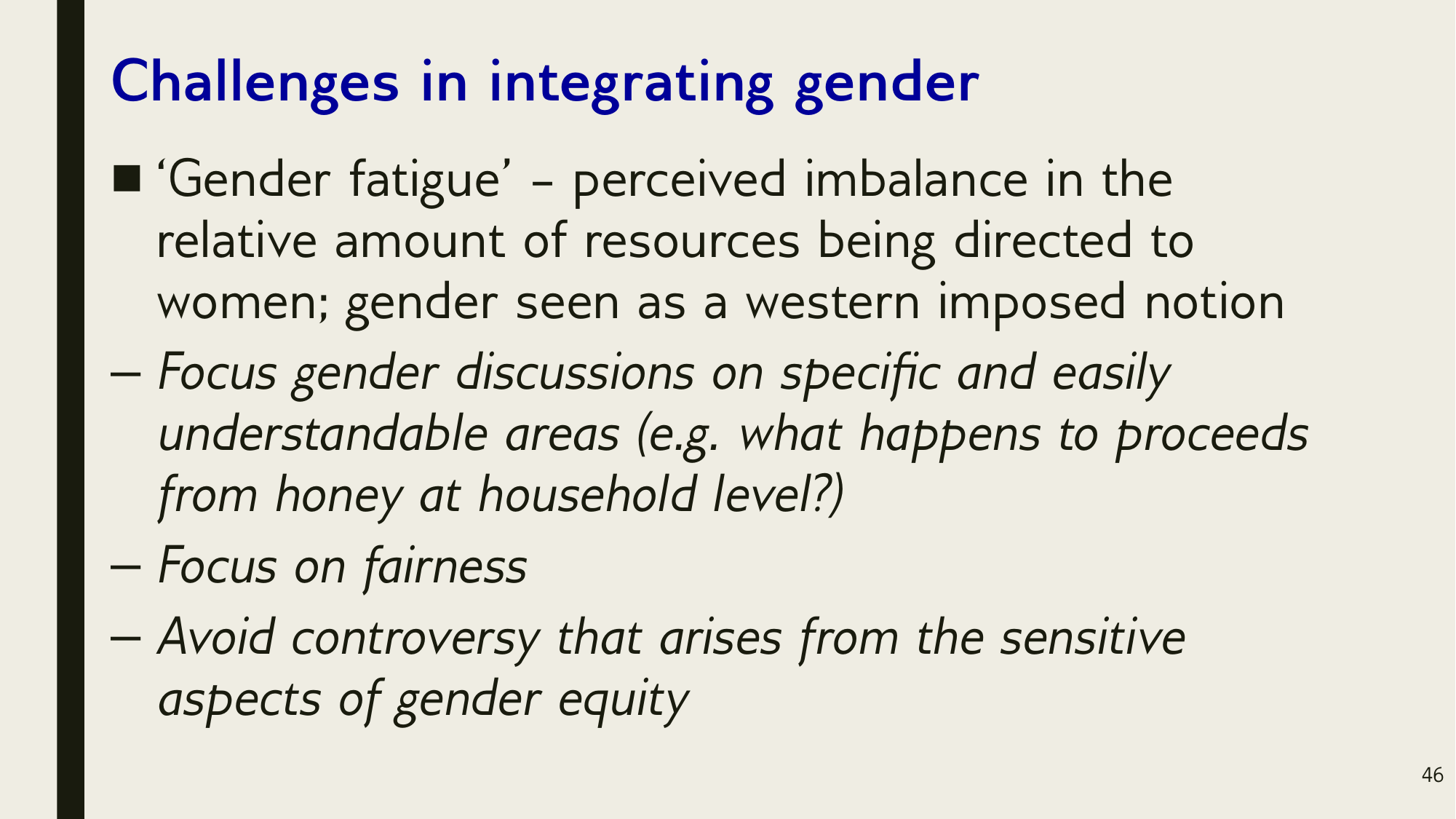

# Challenges in integrating gender
‘Gender fatigue’ – perceived imbalance in the relative amount of resources being directed to women; gender seen as a western imposed notion
Focus gender discussions on specific and easily understandable areas (e.g. what happens to proceeds from honey at household level?)
Focus on fairness
Avoid controversy that arises from the sensitive aspects of gender equity

46